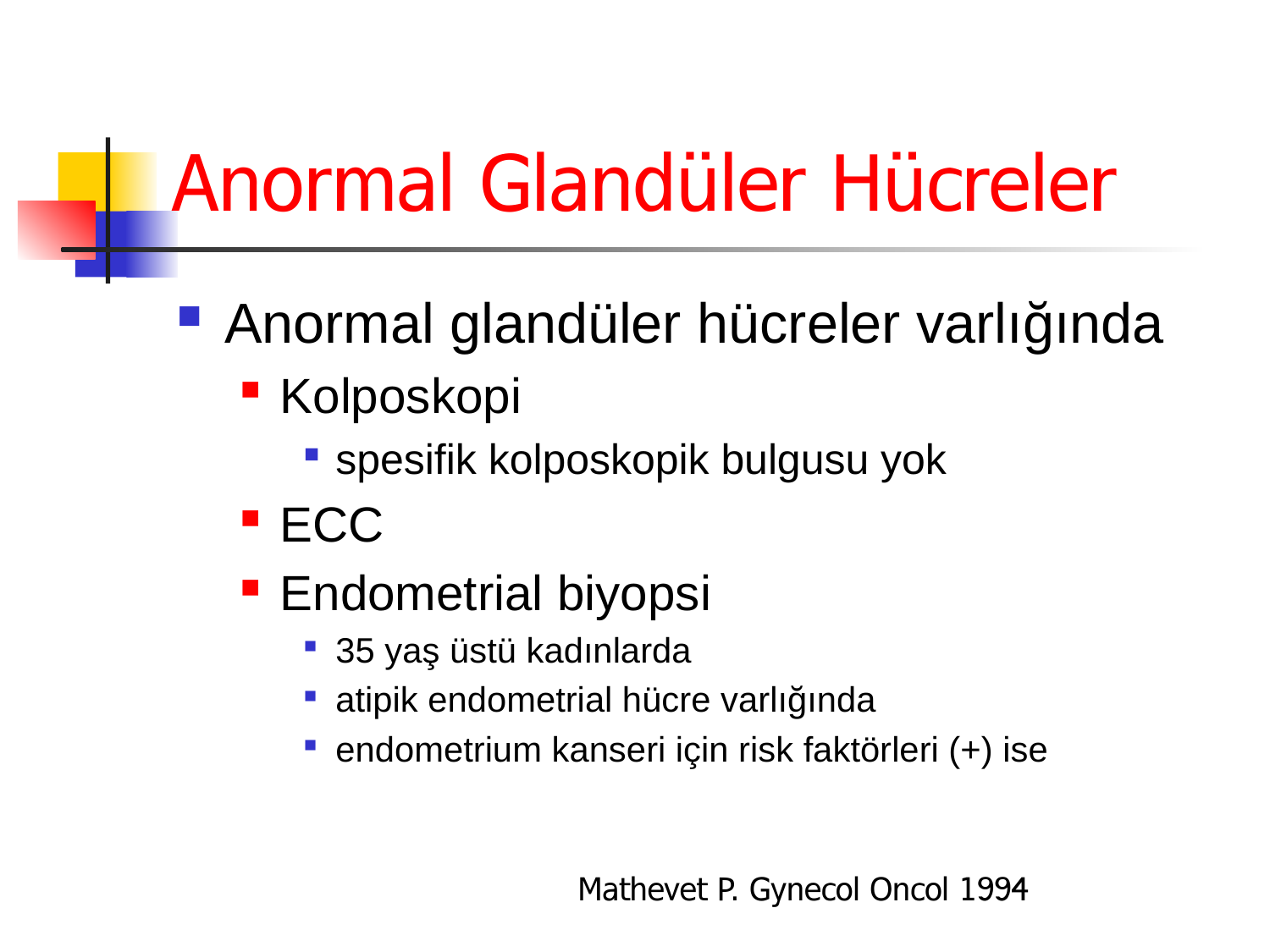

# Anormal Glandüler Hücreler
Anormal glandüler hücreler varlığında
Kolposkopi
spesifik kolposkopik bulgusu yok
ECC
Endometrial biyopsi
35 yaş üstü kadınlarda
atipik endometrial hücre varlığında
endometrium kanseri için risk faktörleri (+) ise

Mathevet P. Gynecol Oncol 1994